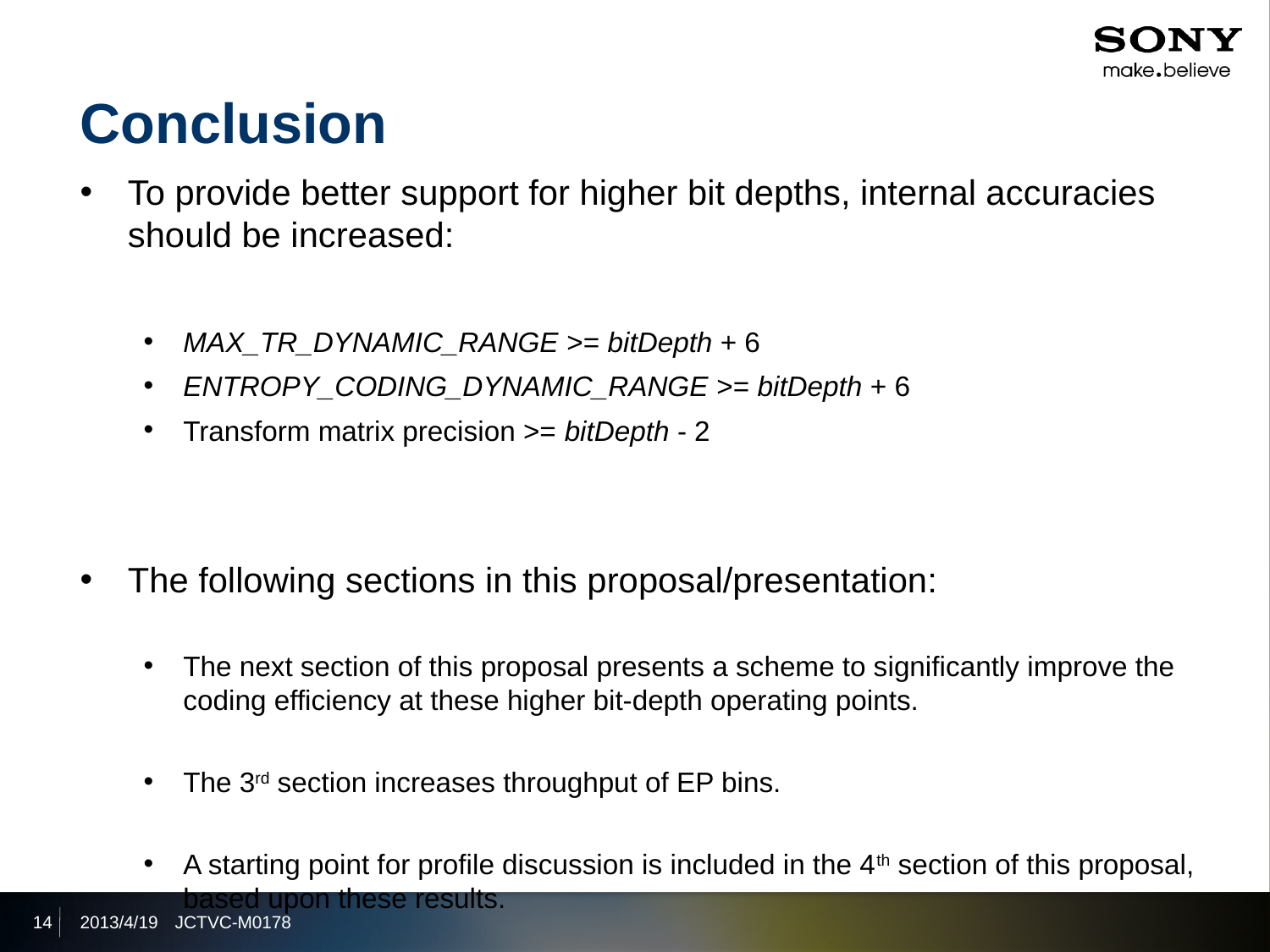

# Conclusion
To provide better support for higher bit depths, internal accuracies should be increased:

MAX_TR_DYNAMIC_RANGE >= bitDepth + 6
ENTROPY_CODING_DYNAMIC_RANGE >= bitDepth + 6
Transform matrix precision >= bitDepth - 2

The following sections in this proposal/presentation:

The next section of this proposal presents a scheme to significantly improve the coding efficiency at these higher bit-depth operating points.

The 3rd section increases throughput of EP bins.

A starting point for profile discussion is included in the 4th section of this proposal, based upon these results.

14
2013/4/19
JCTVC-M0178